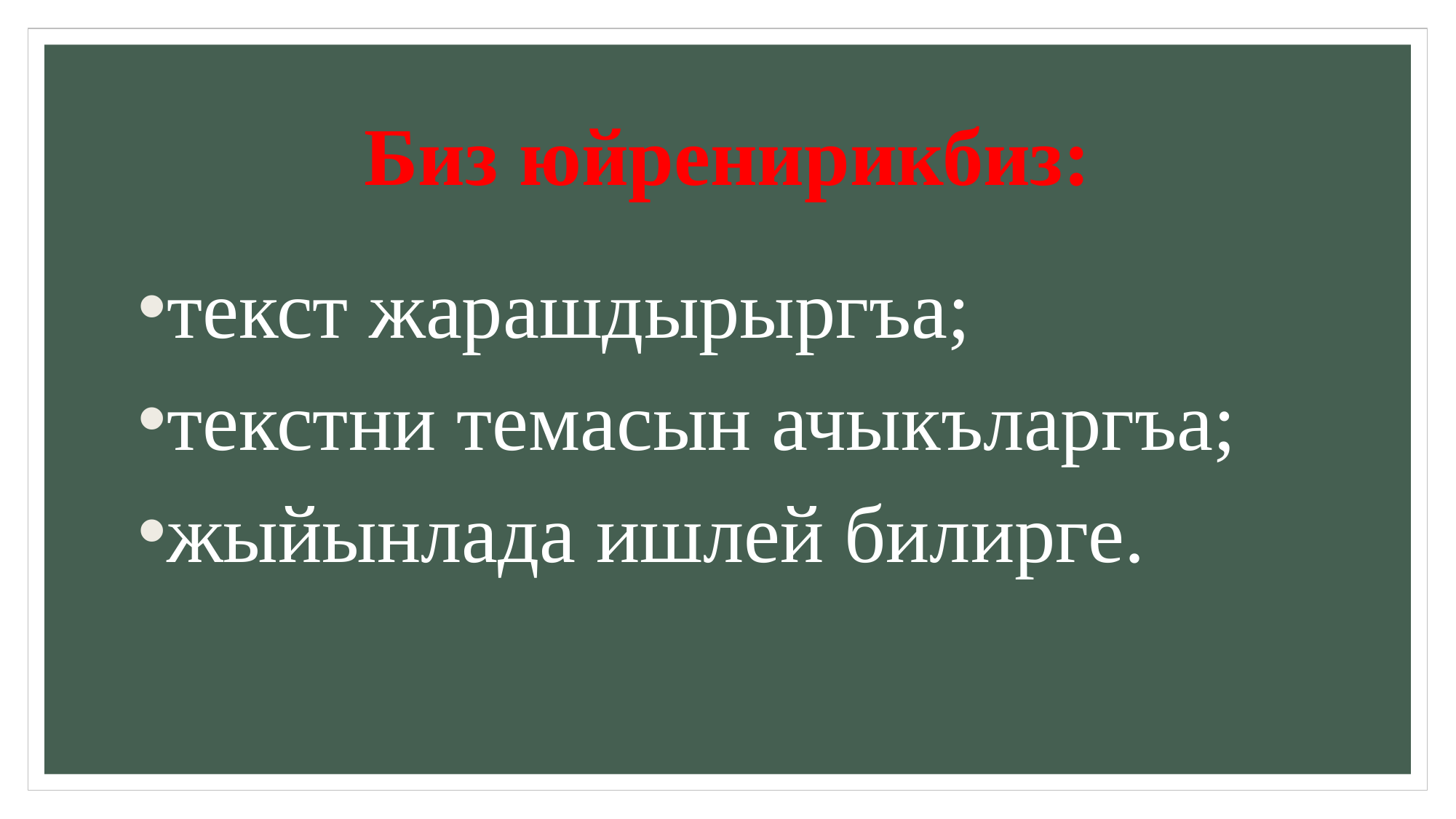

# Биз юйренирикбиз:
текст жарашдырыргъа;
текстни темасын ачыкъларгъа;
жыйынлада ишлей билирге.